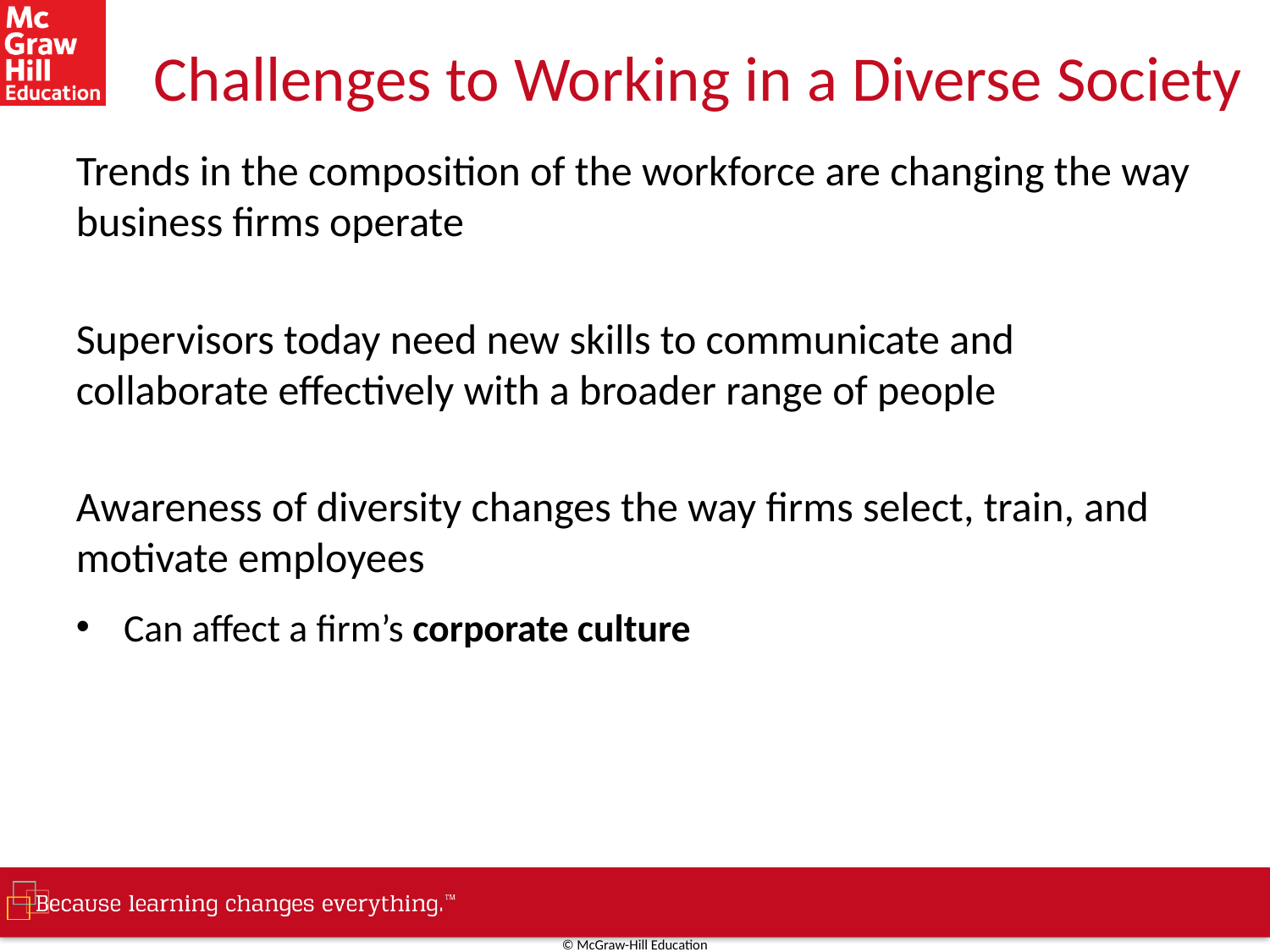

# Challenges to Working in a Diverse Society
Trends in the composition of the workforce are changing the way business firms operate

Supervisors today need new skills to communicate and collaborate effectively with a broader range of people

Awareness of diversity changes the way firms select, train, and motivate employees
Can affect a firm’s corporate culture